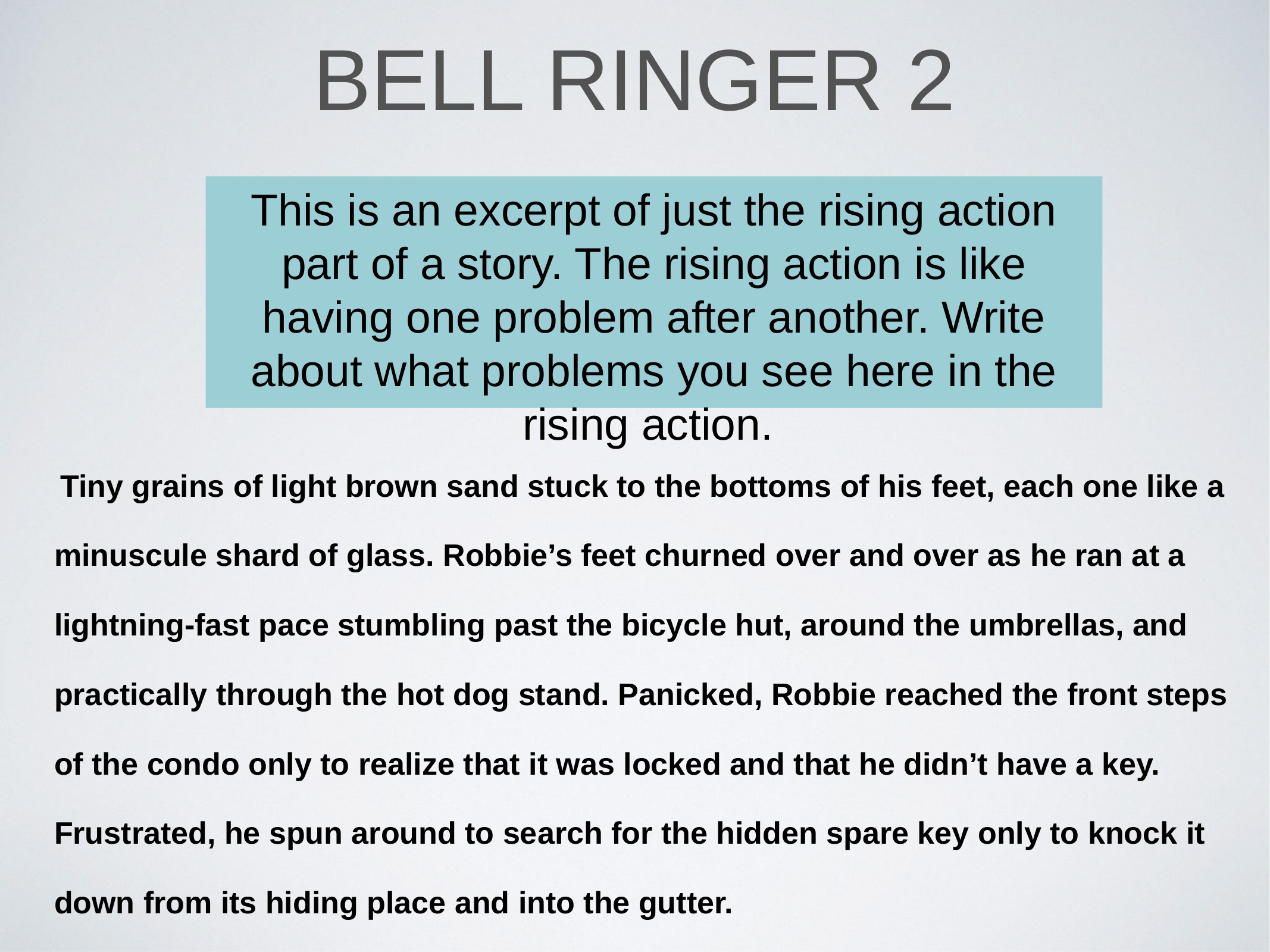

# Bell Ringer 2
This is an excerpt of just the rising action part of a story. The rising action is like having one problem after another. Write about what problems you see here in the rising action.

Tiny grains of light brown sand stuck to the bottoms of his feet, each one like a minuscule shard of glass. Robbie’s feet churned over and over as he ran at a lightning-fast pace stumbling past the bicycle hut, around the umbrellas, and practically through the hot dog stand. Panicked, Robbie reached the front steps of the condo only to realize that it was locked and that he didn’t have a key. Frustrated, he spun around to search for the hidden spare key only to knock it down from its hiding place and into the gutter.